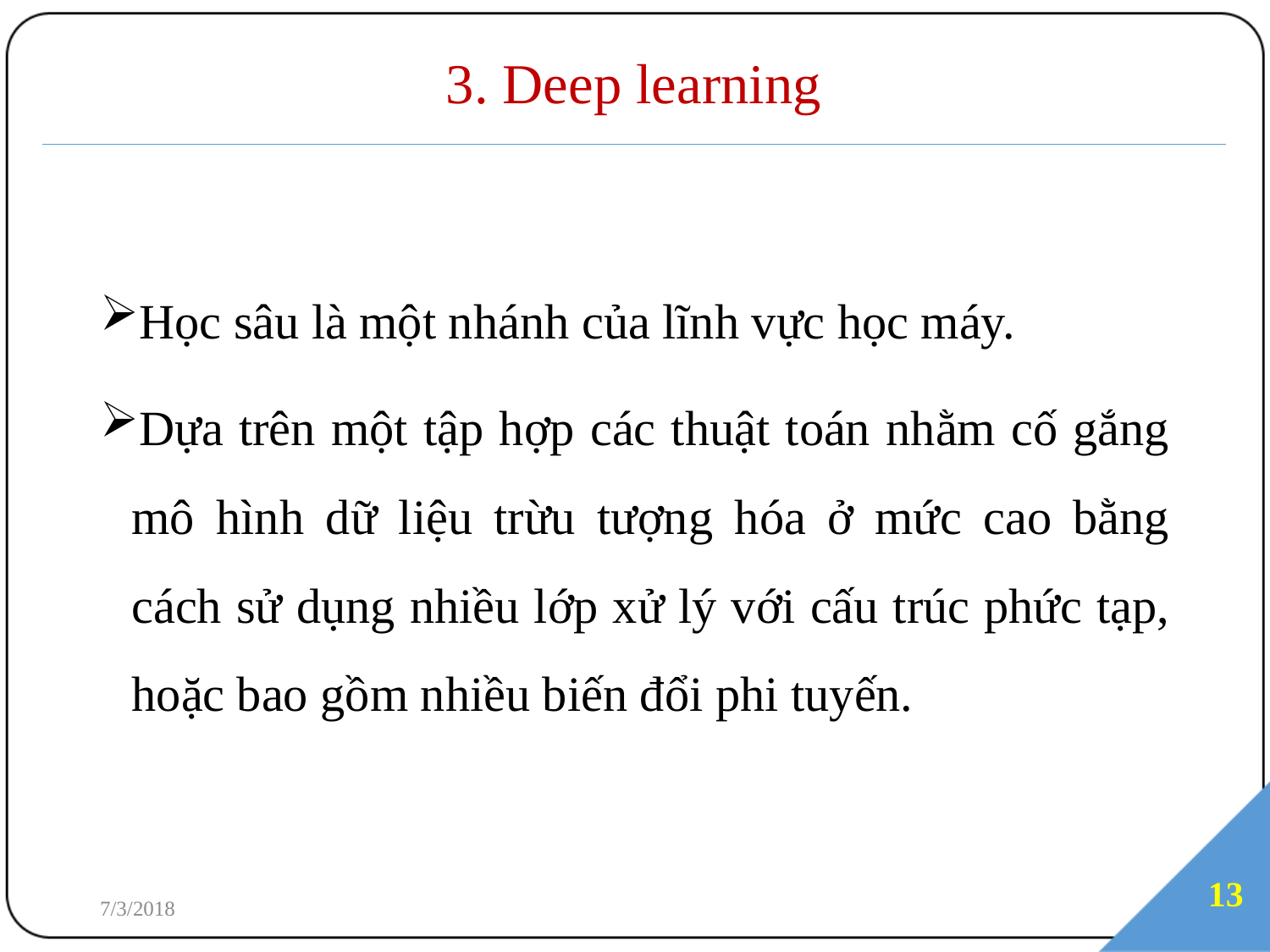

# 3. Deep learning
Học sâu là một nhánh của lĩnh vực học máy.
Dựa trên một tập hợp các thuật toán nhằm cố gắng mô hình dữ liệu trừu tượng hóa ở mức cao bằng cách sử dụng nhiều lớp xử lý với cấu trúc phức tạp, hoặc bao gồm nhiều biến đổi phi tuyến.
13
7/3/2018